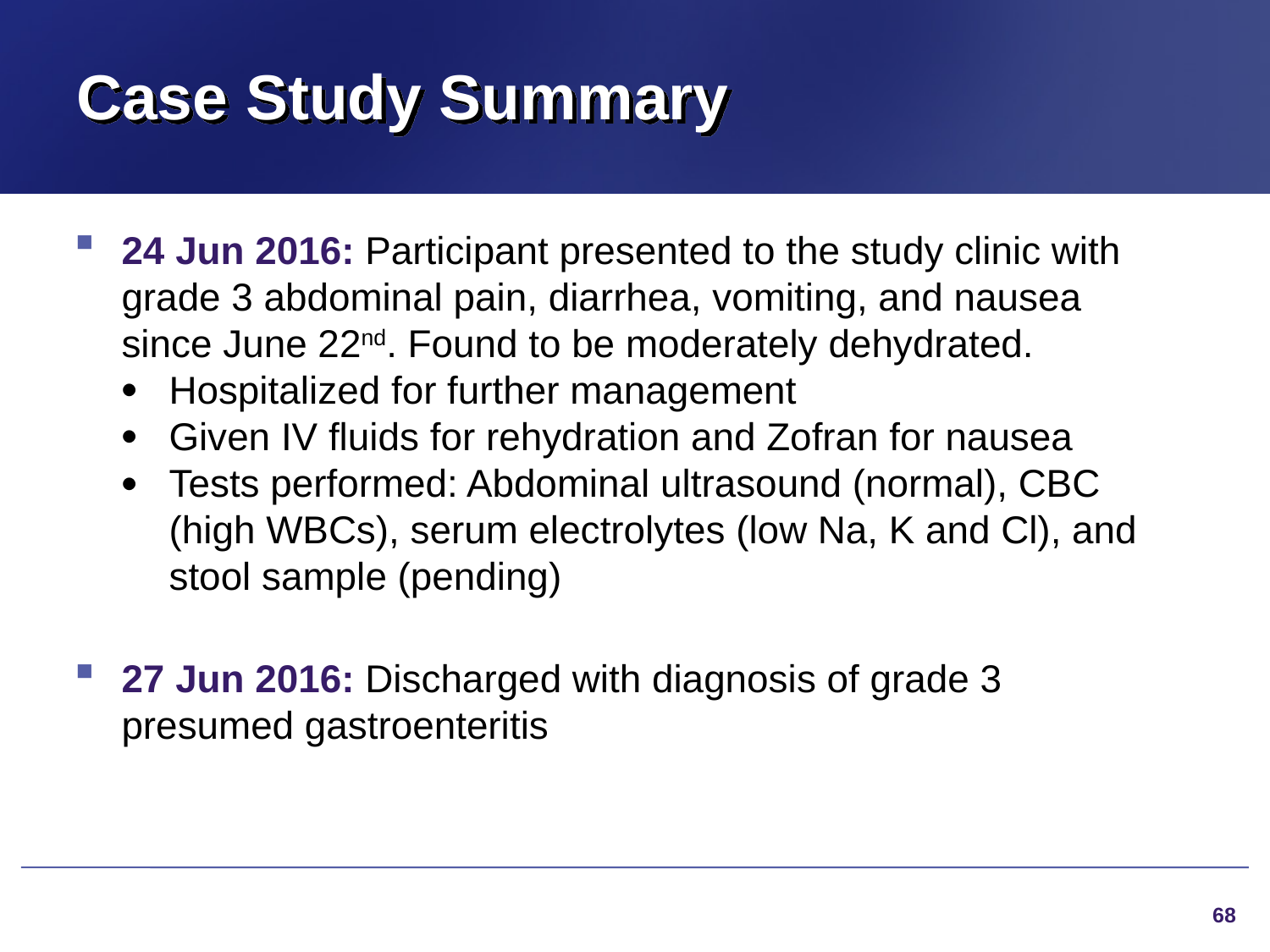

# Case Study Summary
24 Jun 2016: Participant presented to the study clinic with grade 3 abdominal pain, diarrhea, vomiting, and nausea since June 22nd. Found to be moderately dehydrated.
Hospitalized for further management
Given IV fluids for rehydration and Zofran for nausea
Tests performed: Abdominal ultrasound (normal), CBC (high WBCs), serum electrolytes (low Na, K and Cl), and stool sample (pending)

27 Jun 2016: Discharged with diagnosis of grade 3 presumed gastroenteritis
68